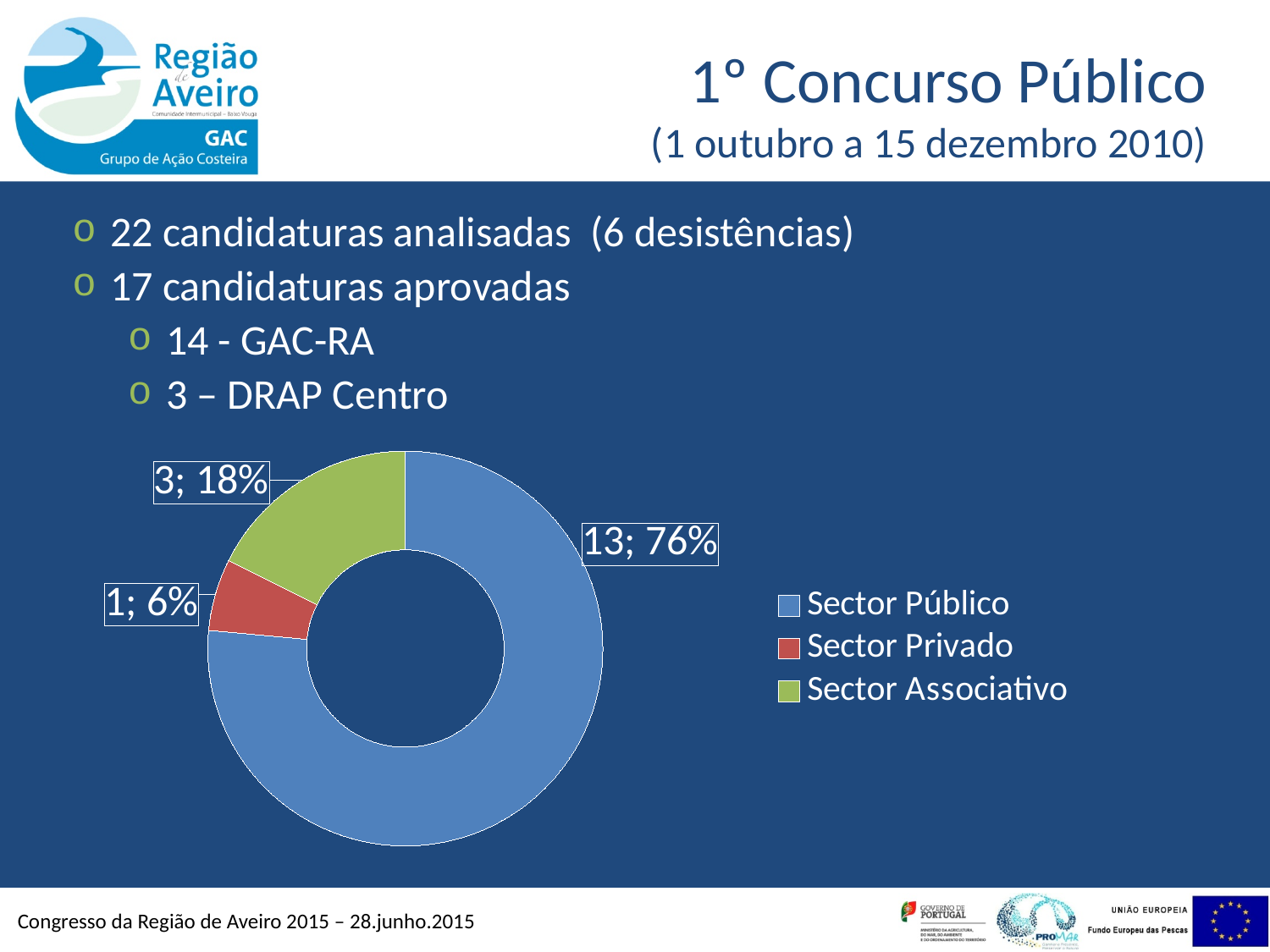

# 1º Concurso Público (1 outubro a 15 dezembro 2010)
22 candidaturas analisadas  (6 desistências)
17 candidaturas aprovadas
14 - GAC-RA
3 – DRAP Centro

                                                 Investimento Previsto - 3.085.256,75

### Chart

| Category | Vendas |
|---|---|
| Sector Público | 13.0 |
| Sector Privado | 1.0 |
| Sector Associativo  | 3.0 |
Congresso da Região de Aveiro 2015 – 28.junho.2015